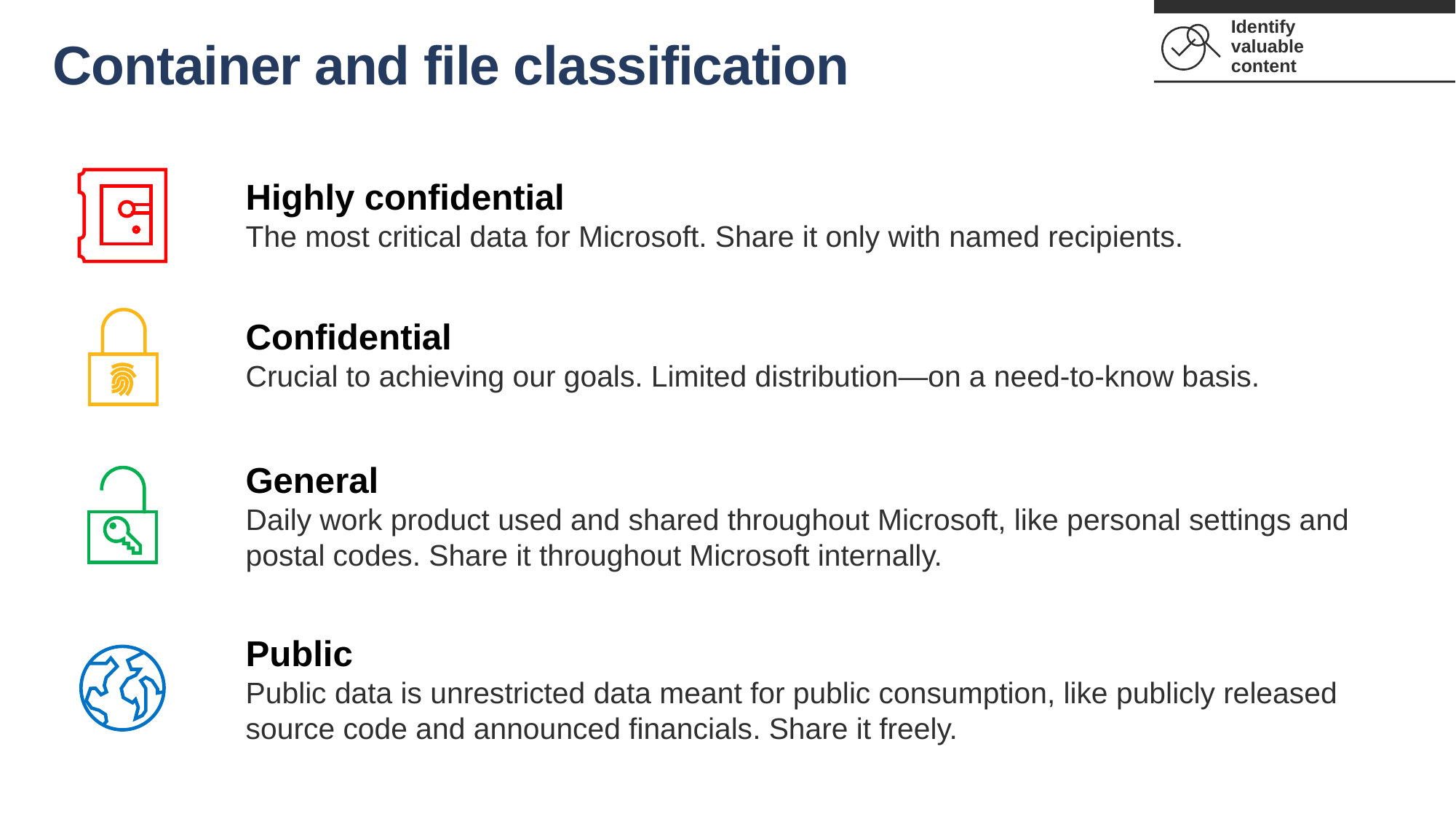

Identify
valuable content

# Container and file classification
Highly confidential
The most critical data for Microsoft. Share it only with named recipients.

Confidential
Crucial to achieving our goals. Limited distribution—on a need-to-know basis.

General
Daily work product used and shared throughout Microsoft, like personal settings and postal codes. Share it throughout Microsoft internally.

Public
Public data is unrestricted data meant for public consumption, like publicly released source code and announced financials. Share it freely.